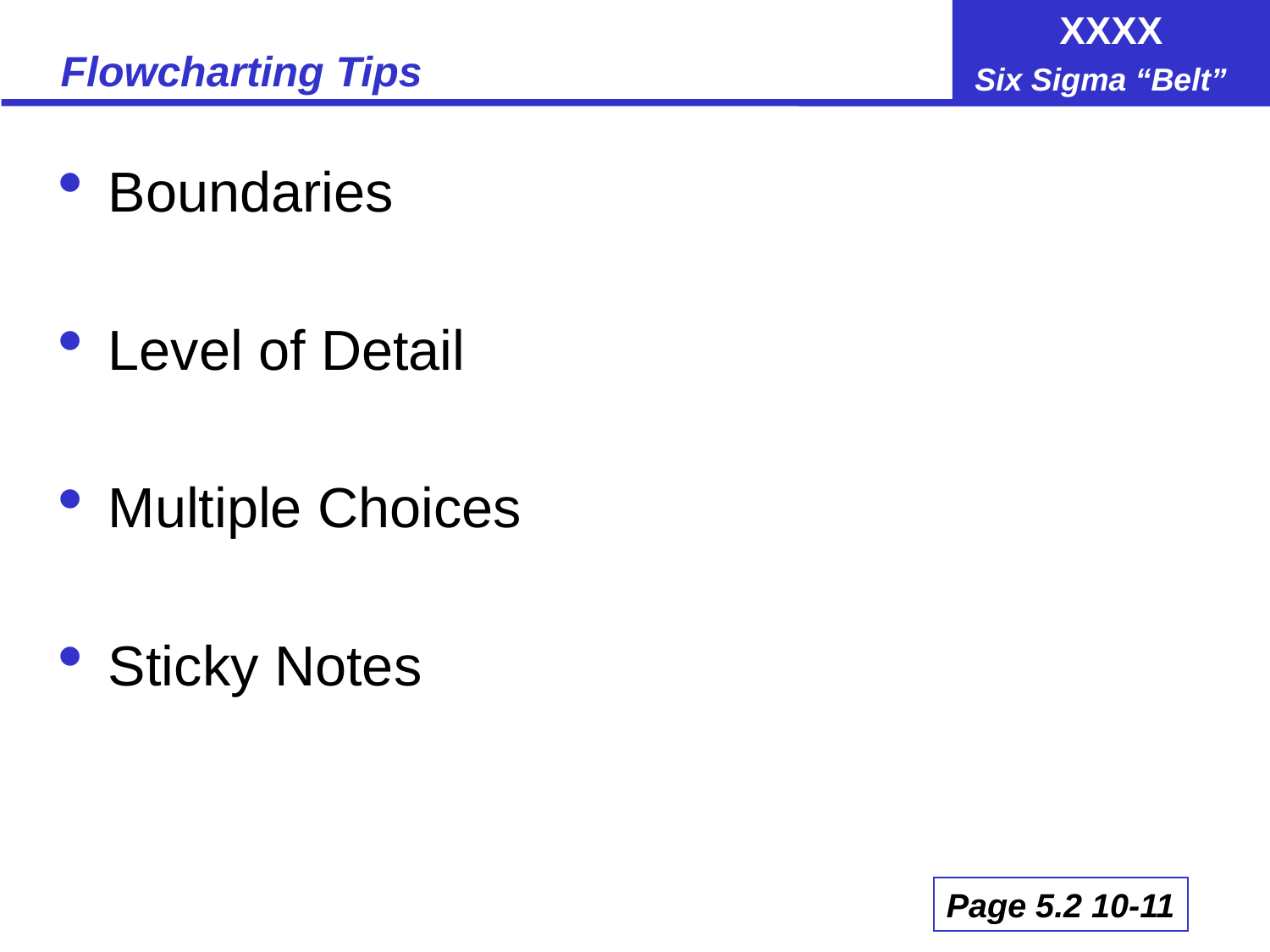

# Flowcharting Tips
Boundaries

Level of Detail

Multiple Choices

Sticky Notes
Page 5.2 10-11